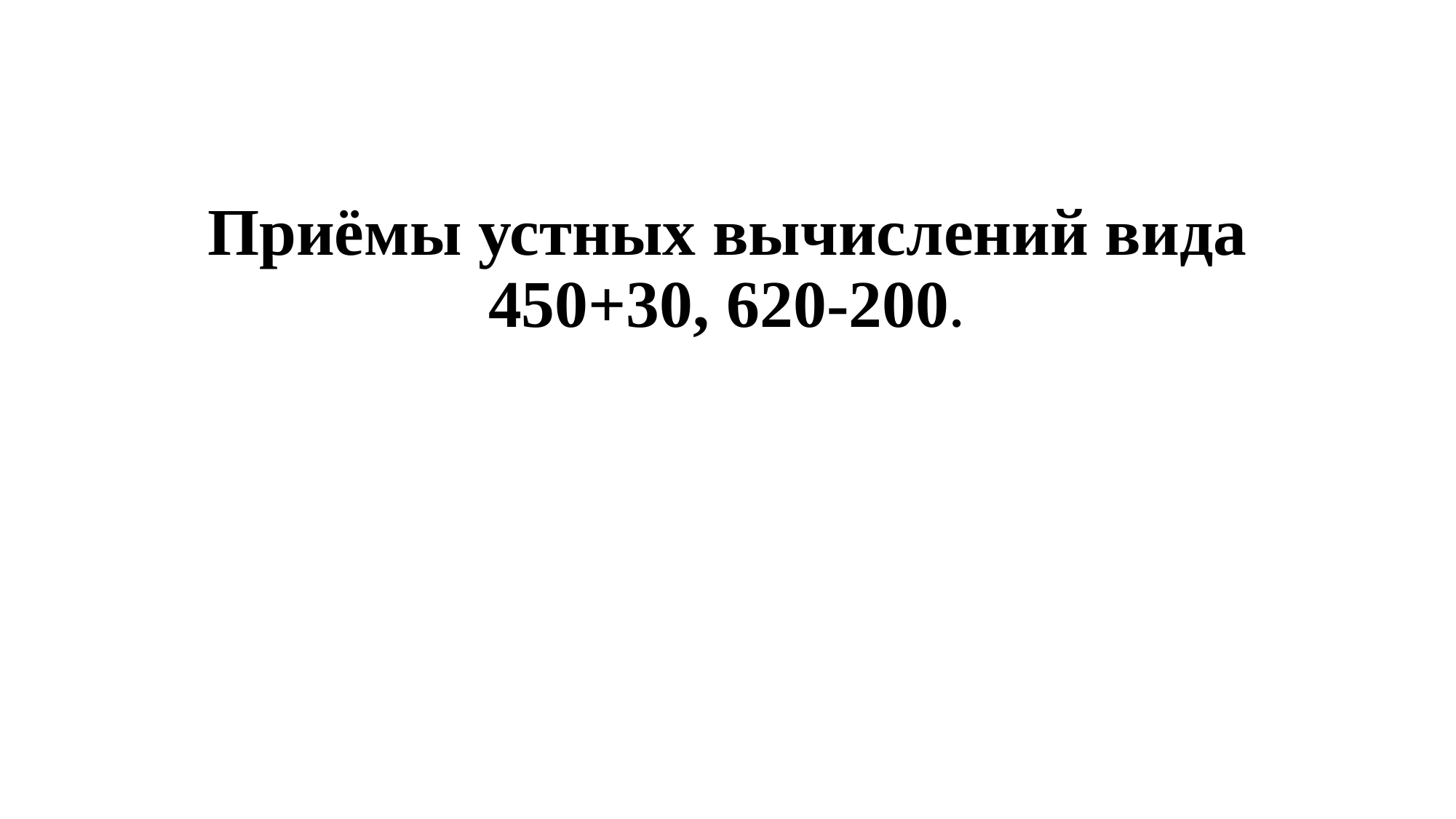

# Приёмы устных вычислений вида 450+30, 620-200.